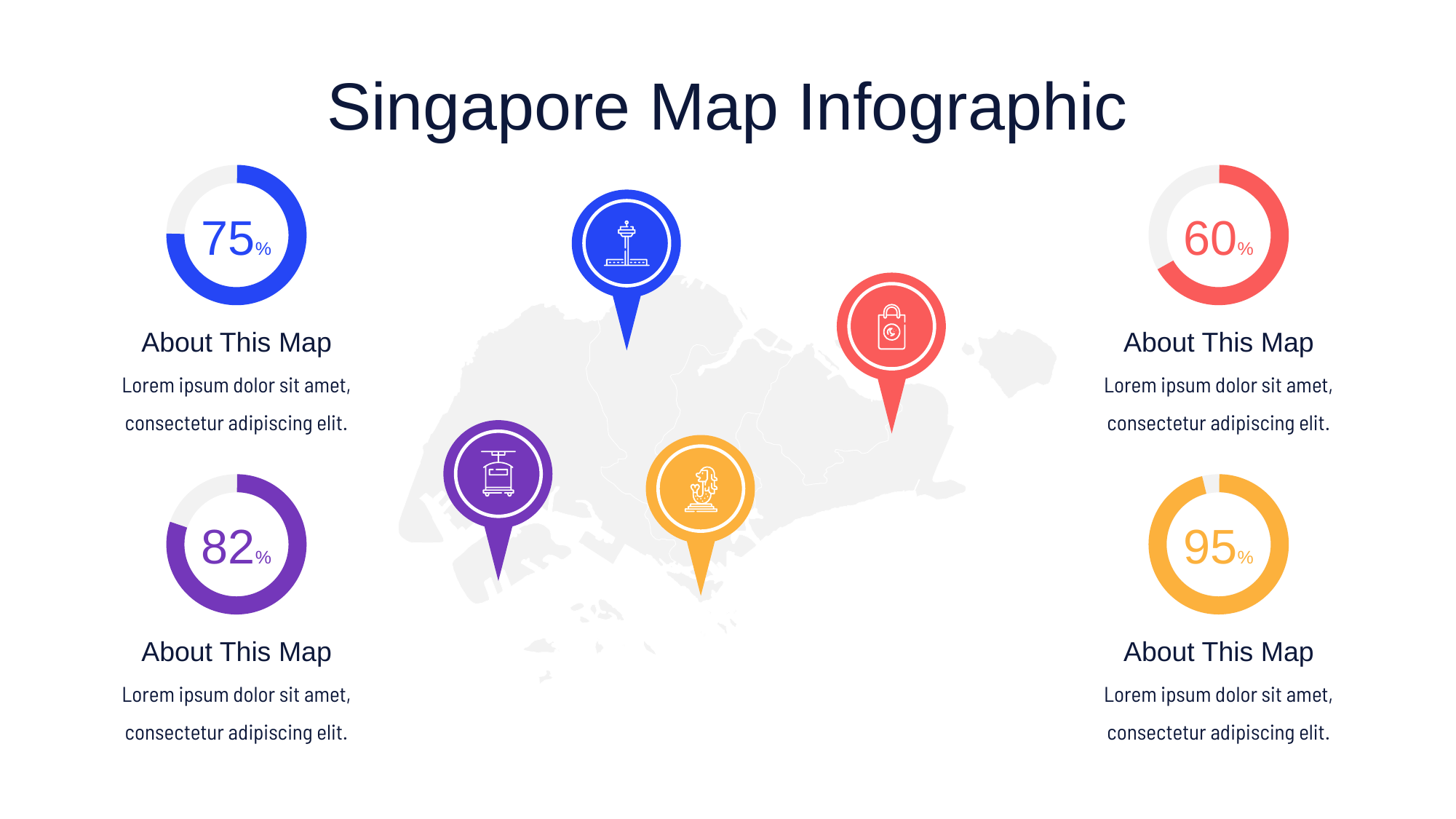

Singapore Map Infographic

75%
60%

About This Map
Lorem ipsum dolor sit amet, consectetur adipiscing elit.
About This Map
Lorem ipsum dolor sit amet, consectetur adipiscing elit.

82%
95%
About This Map
Lorem ipsum dolor sit amet, consectetur adipiscing elit.
About This Map
Lorem ipsum dolor sit amet, consectetur adipiscing elit.